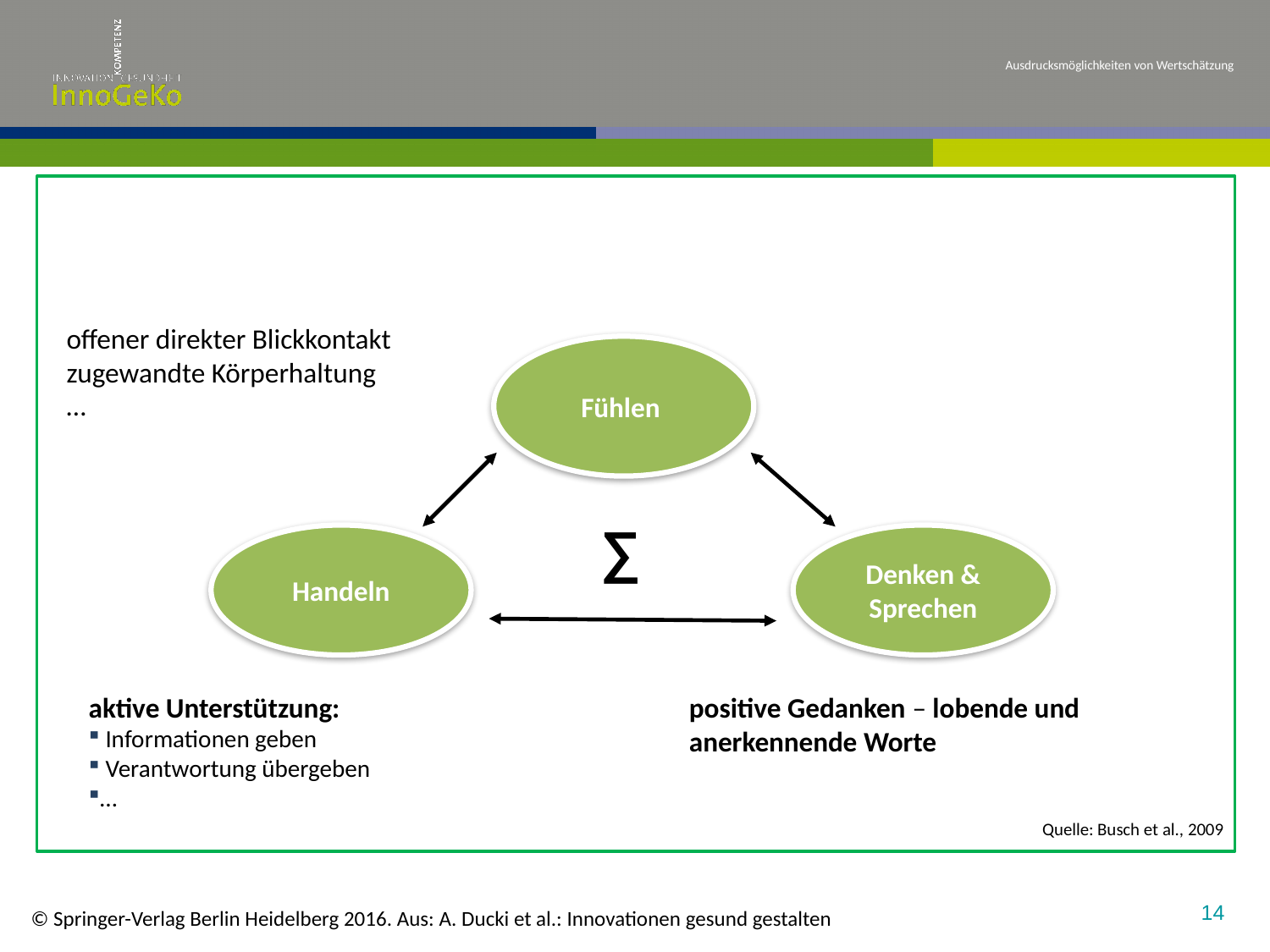

# Ausdrucksmöglichkeiten von Wertschätzung

offener direkter Blickkontakt
zugewandte Körperhaltung
…

Fühlen

∑

Handeln
Denken &
Sprechen
aktive Unterstützung:
 Informationen geben
 Verantwortung übergeben
…

positive Gedanken – lobende und anerkennende Worte
Quelle: Busch et al., 2009
14
© Springer-Verlag Berlin Heidelberg 2016. Aus: A. Ducki et al.: Innovationen gesund gestalten